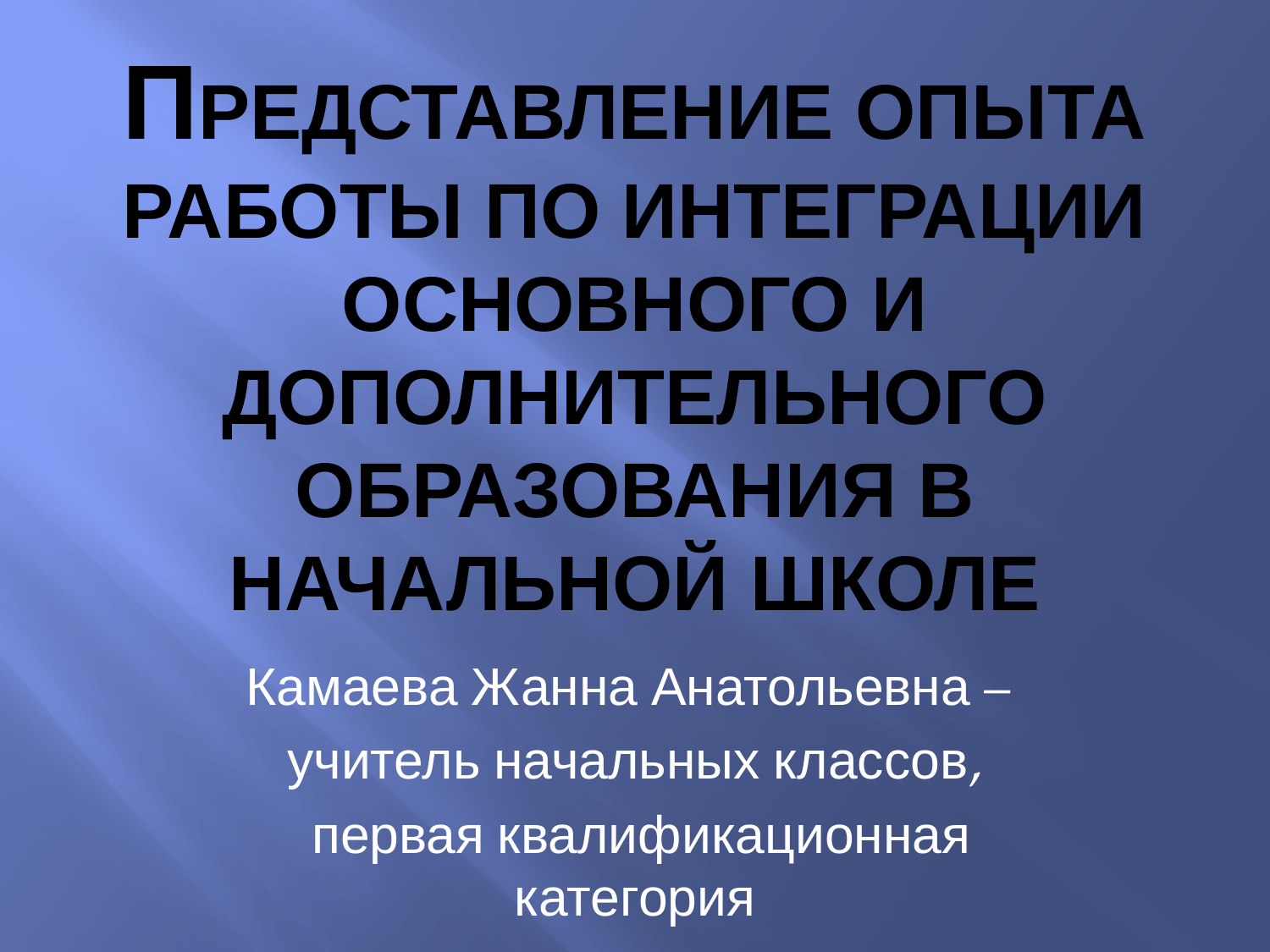

# представление опыта работы по интеграции основного и дополнительного образования в начальной школе
Камаева Жанна Анатольевна –
учитель начальных классов,
 первая квалификационная категория